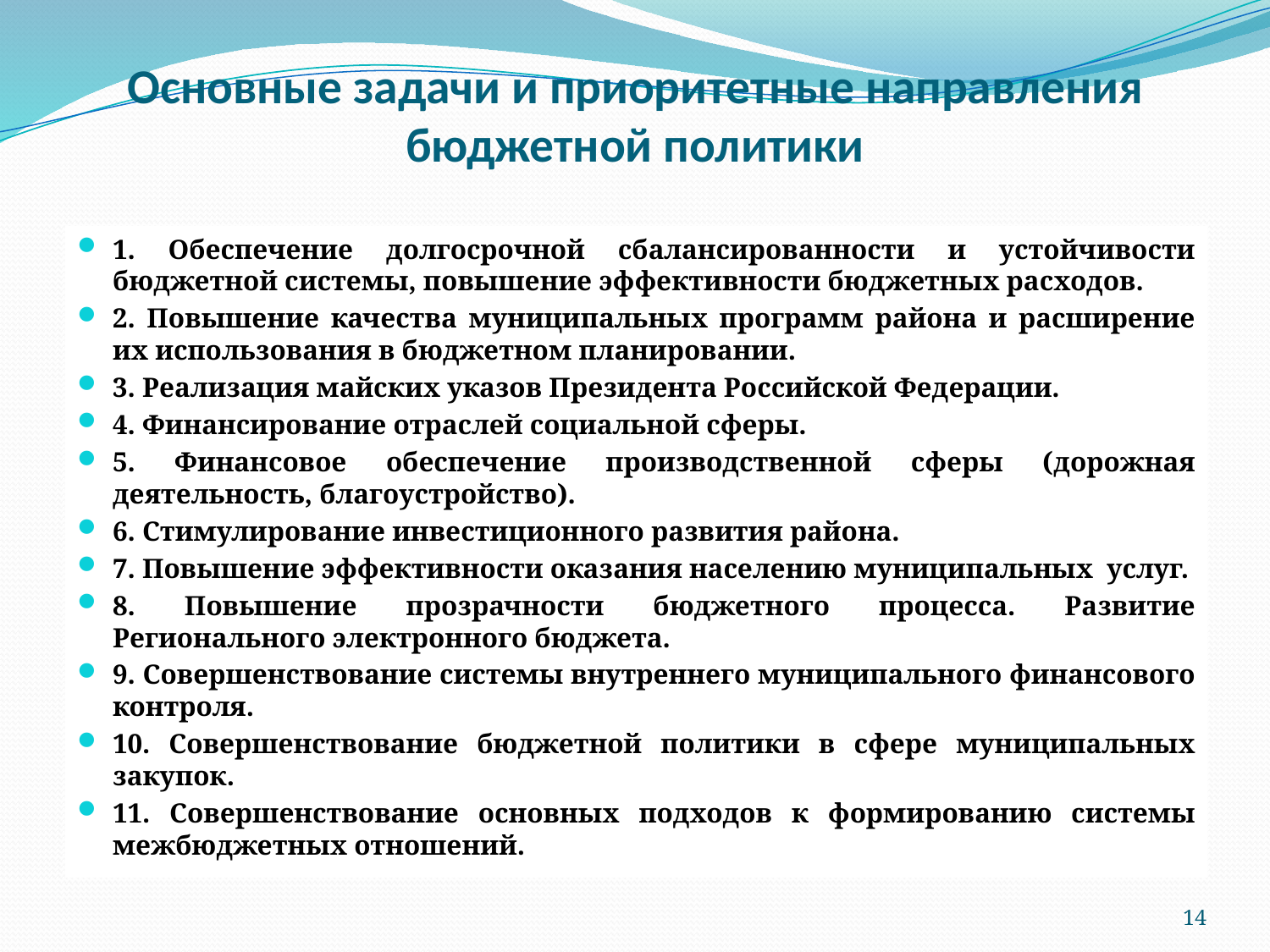

# Основные задачи и приоритетные направления бюджетной политики
1. Обеспечение долгосрочной сбалансированности и устойчивости бюджетной системы, повышение эффективности бюджетных расходов.
2. Повышение качества муниципальных программ района и расширение их использования в бюджетном планировании.
3. Реализация майских указов Президента Российской Федерации.
4. Финансирование отраслей социальной сферы.
5. Финансовое обеспечение производственной сферы (дорожная деятельность, благоустройство).
6. Стимулирование инвестиционного развития района.
7. Повышение эффективности оказания населению муниципальных  услуг.
8. Повышение прозрачности бюджетного процесса. Развитие Регионального электронного бюджета.
9. Совершенствование системы внутреннего муниципального финансового контроля.
10. Совершенствование бюджетной политики в сфере муниципальных закупок.
11. Совершенствование основных подходов к формированию системы межбюджетных отношений.
14